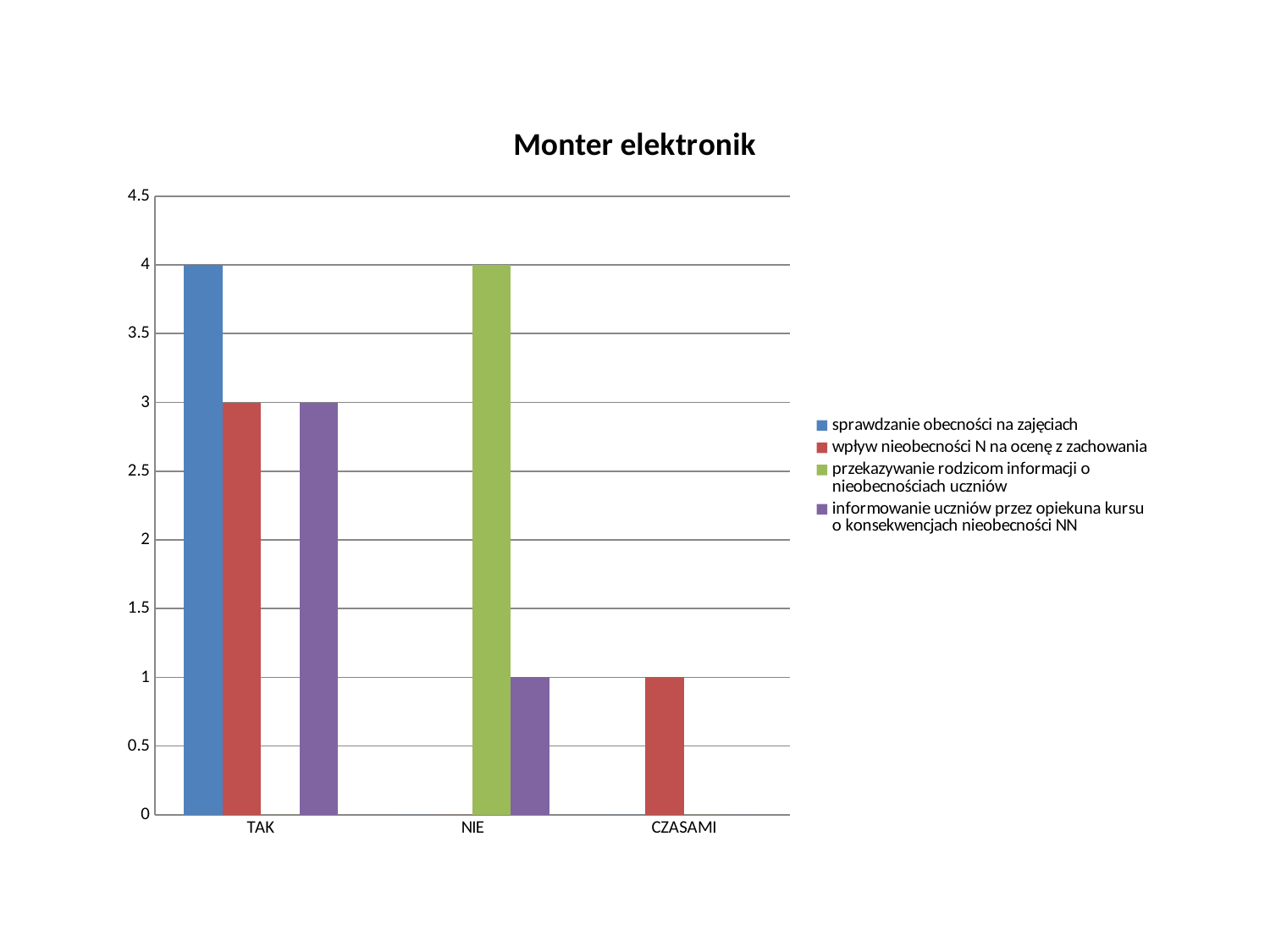

### Chart: Monter elektronik

| Category |  |  |  |  |
|---|---|---|---|---|
| TAK | 4.0 | 3.0 | 0.0 | 3.0 |
| NIE | 0.0 | 0.0 | 4.0 | 1.0 |
| CZASAMI | 0.0 | 1.0 | 0.0 | 0.0 |